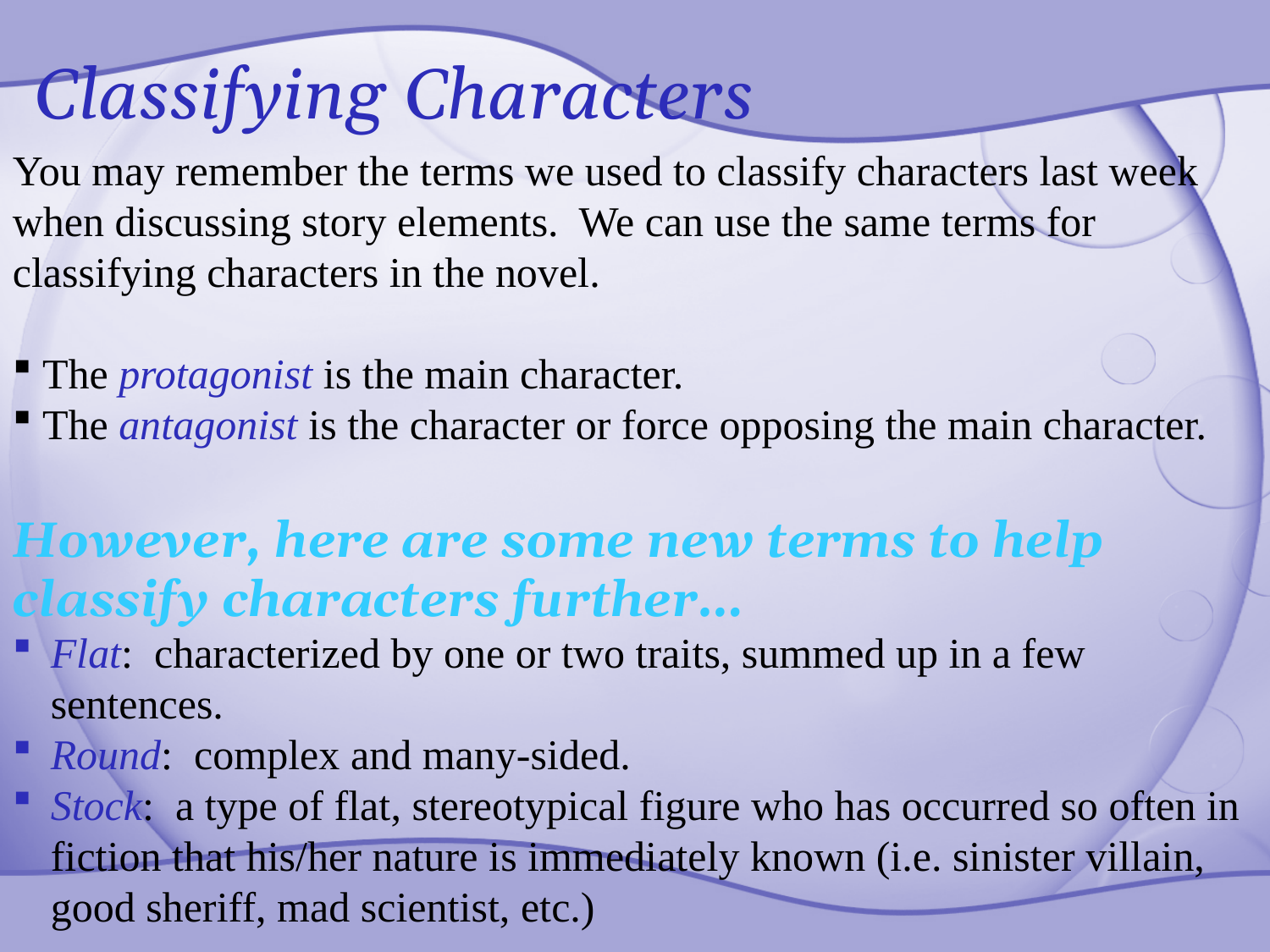

Classifying Characters
You may remember the terms we used to classify characters last week when discussing story elements.  We can use the same terms for classifying characters in the novel.

The protagonist is the main character.
The antagonist is the character or force opposing the main character.

However, here are some new terms to help classify characters further…
Flat:  characterized by one or two traits, summed up in a few sentences.
Round:  complex and many-sided.
Stock:  a type of flat, stereotypical figure who has occurred so often in fiction that his/her nature is immediately known (i.e. sinister villain, good sheriff, mad scientist, etc.)